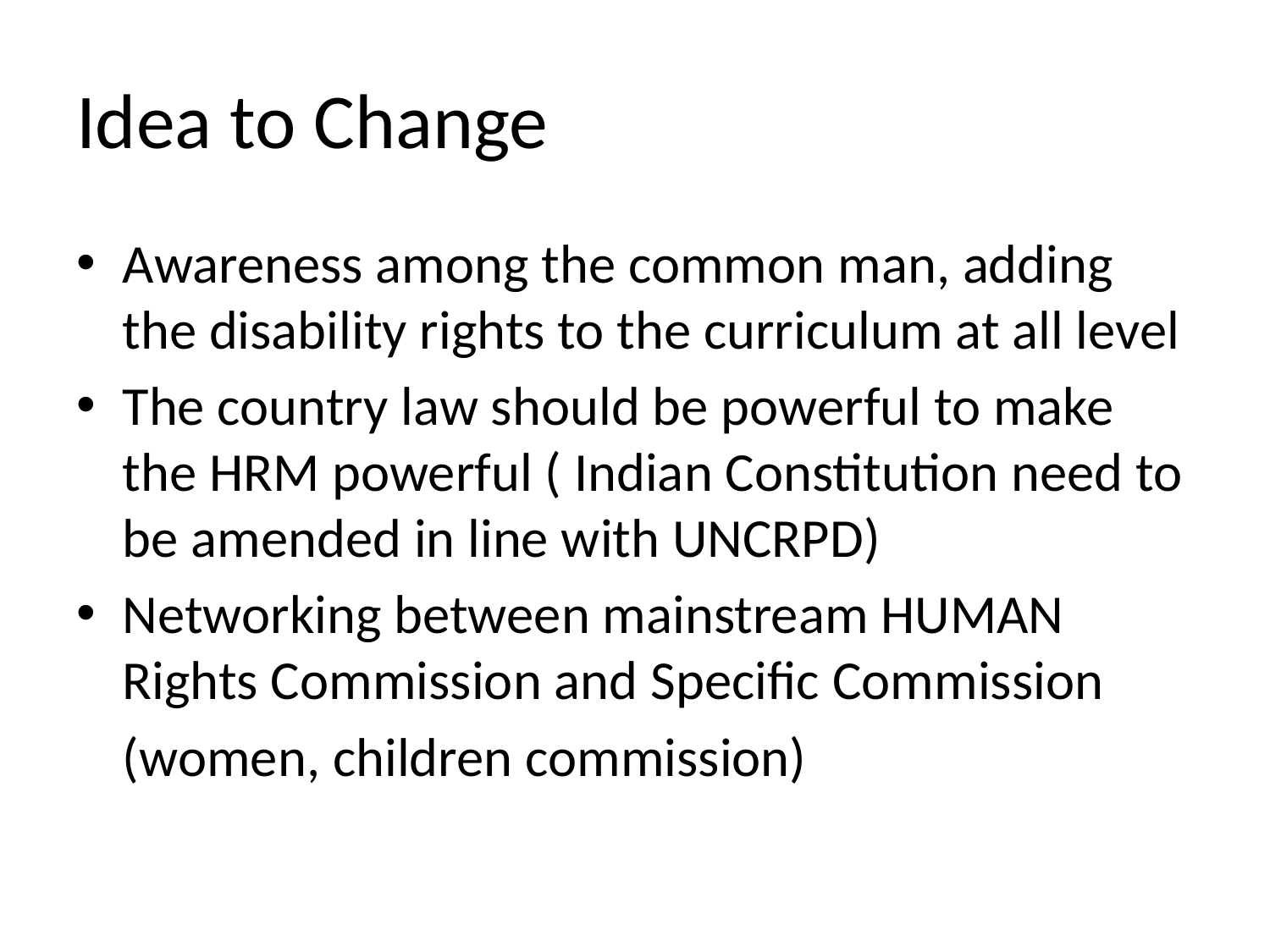

# Idea to Change
Awareness among the common man, adding the disability rights to the curriculum at all level
The country law should be powerful to make the HRM powerful ( Indian Constitution need to be amended in line with UNCRPD)
Networking between mainstream HUMAN Rights Commission and Specific Commission
	(women, children commission)